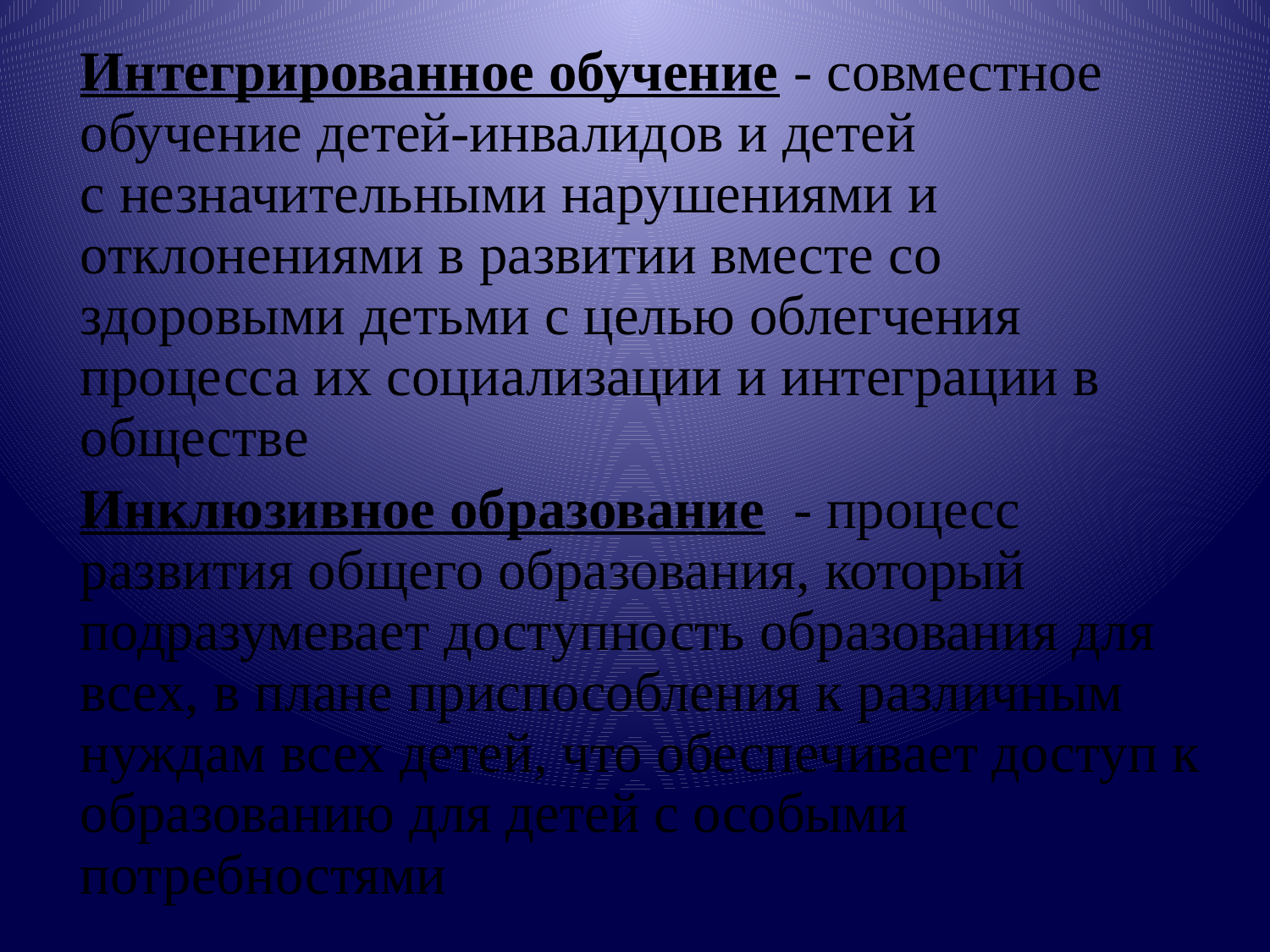

Интегрированное обучение - совместное обучение детей-инвалидов и детей с незначительными нарушениями и отклонениями в развитии вместе со здоровыми детьми с целью облегчения процесса их социализации и интеграции в обществе
Инклюзивное образование  - процесс развития общего образования, который подразумевает доступность образования для всех, в плане приспособления к различным нуждам всех детей, что обеспечивает доступ к образованию для детей с особыми потребностями